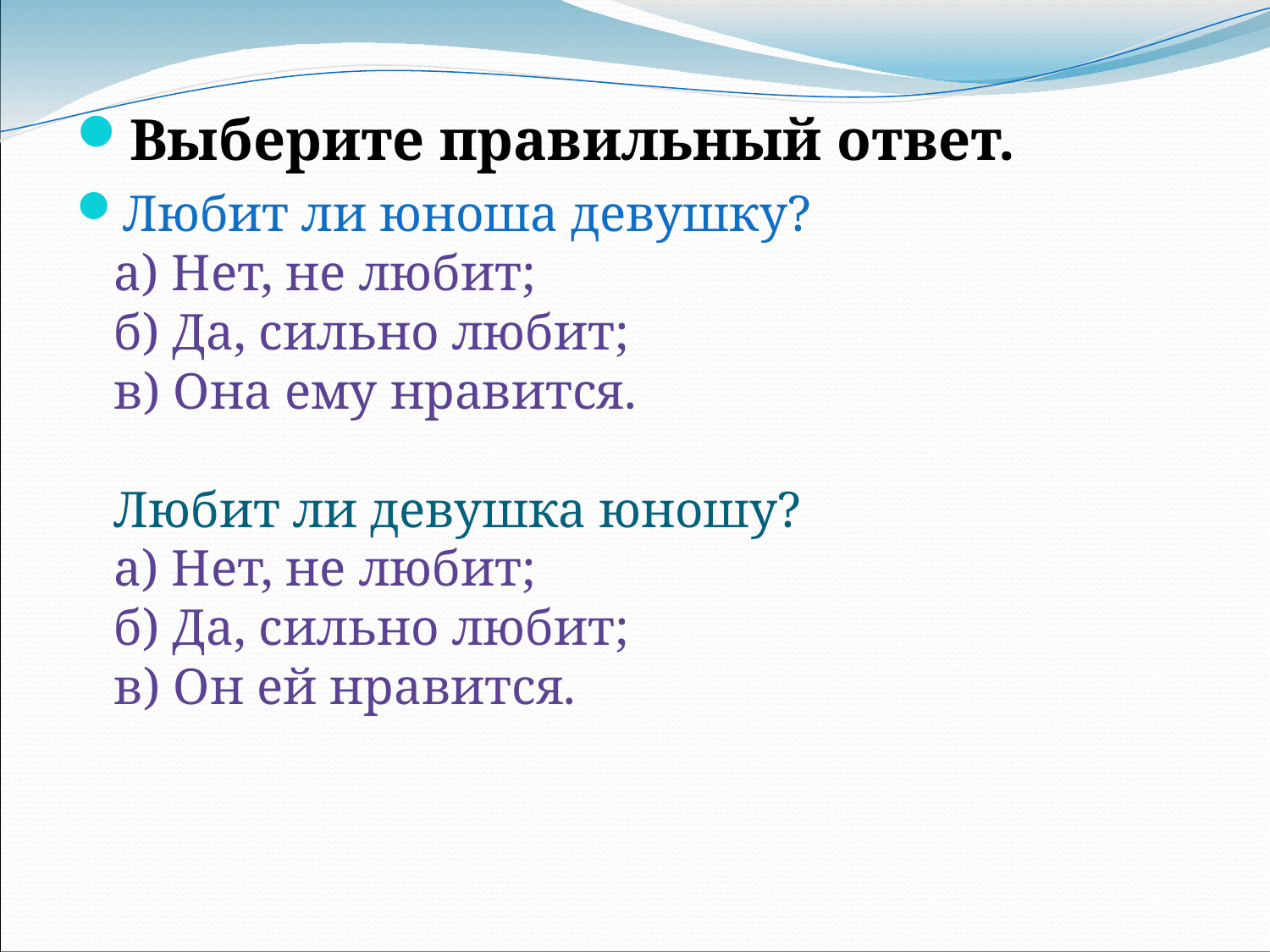

Выберите правильный ответ.
Любит ли юноша девушку?
а) Нет, не любит;
б) Да, сильно любит;
в) Она ему нравится.
Любит ли девушка юношу?
а) Нет, не любит;
б) Да, сильно любит;
в) Он ей нравится.